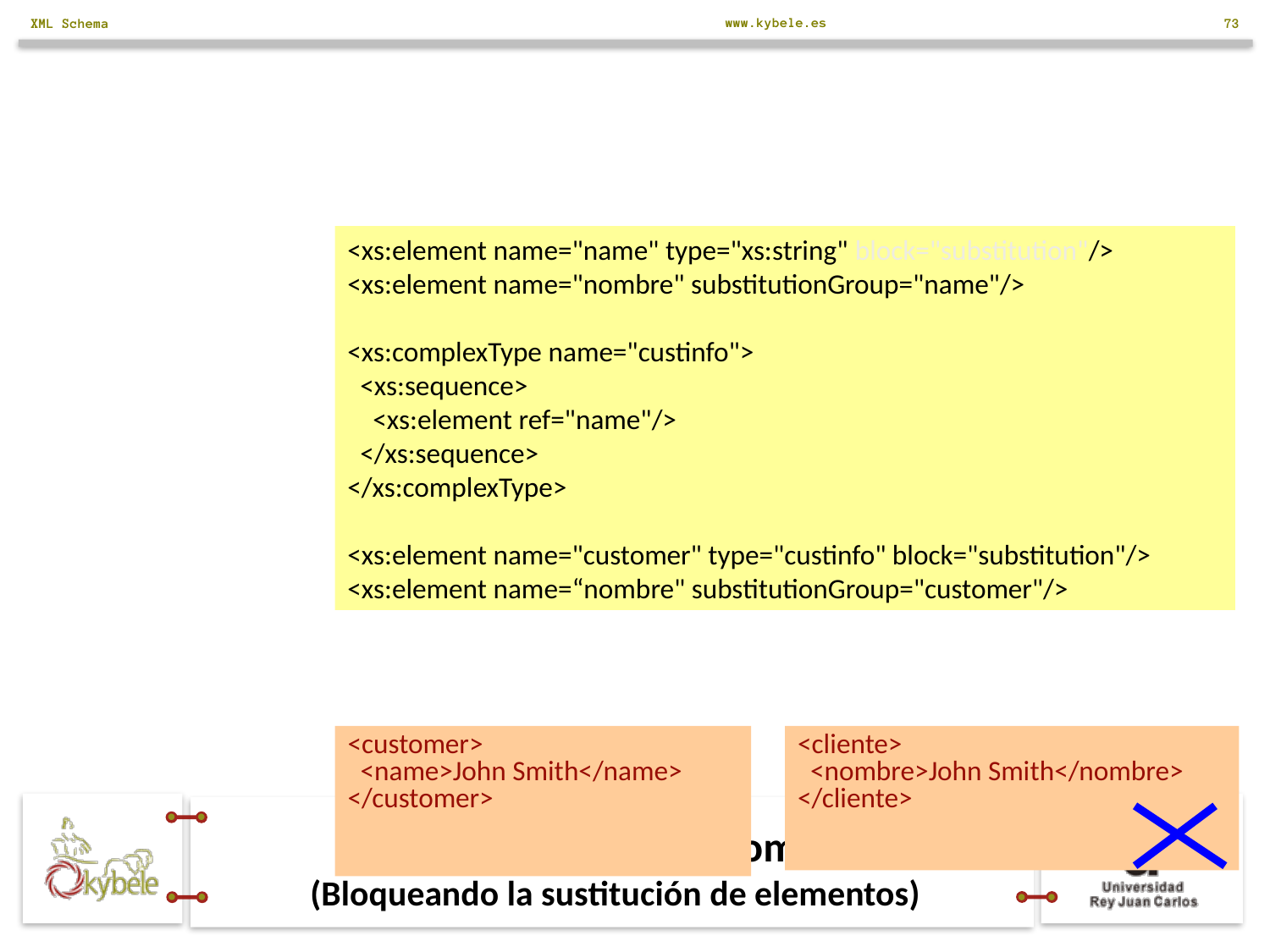

XML Schema
73
<xs:element name="name" type="xs:string" block="substitution"/>
<xs:element name="nombre" substitutionGroup="name"/>
<xs:complexType name="custinfo">
  <xs:sequence>
    <xs:element ref="name"/>
  </xs:sequence>
</xs:complexType>
<xs:element name="customer" type="custinfo" block="substitution"/>
<xs:element name=“nombre" substitutionGroup="customer"/>
<customer>
  <name>John Smith</name>
</customer>
<cliente>
  <nombre>John Smith</nombre>
</cliente>

# XSD: Manejando idiomas (Bloqueando la sustitución de elementos)